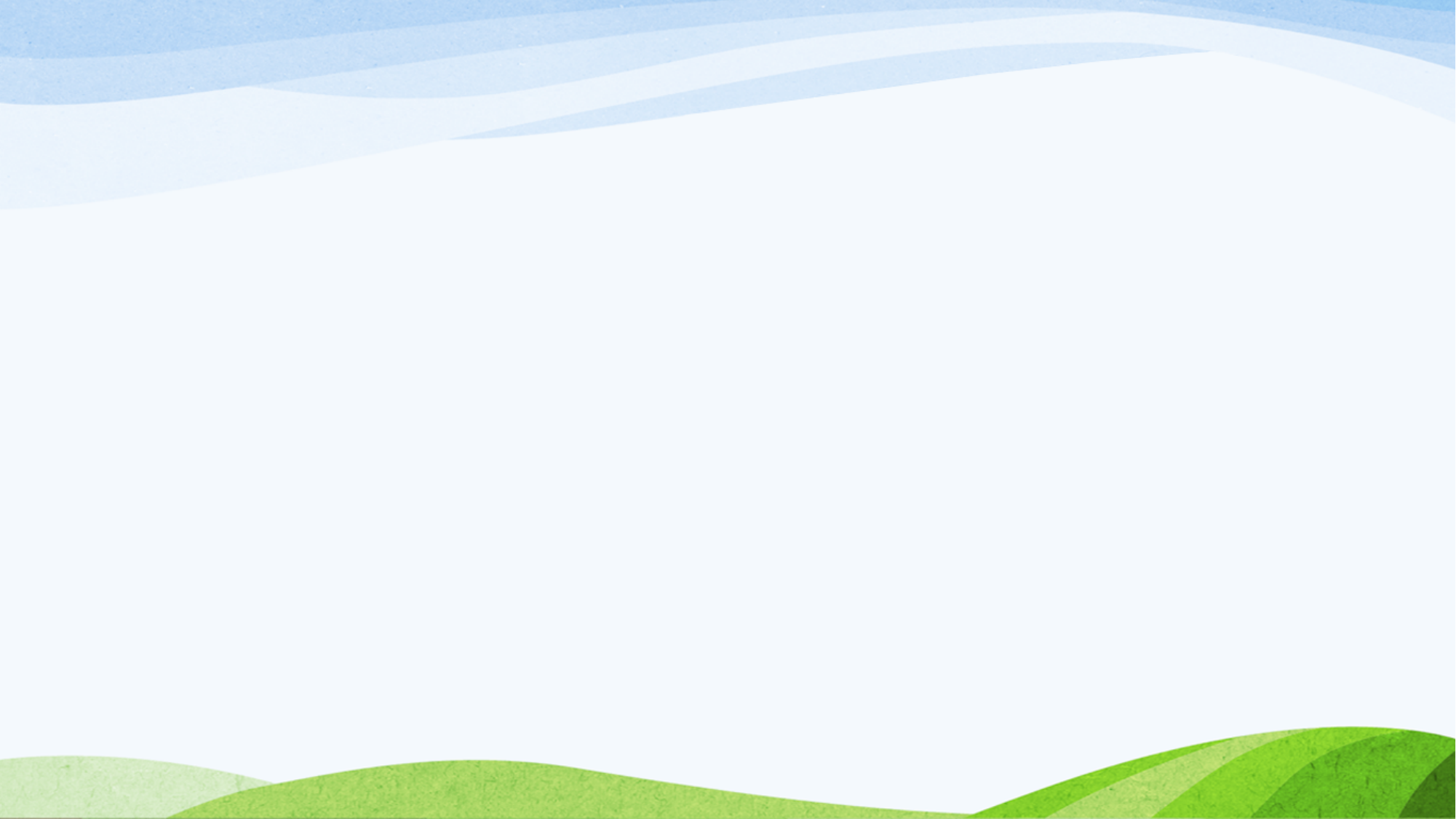

# На экране для каждой группы  записано по 6 слов. Перепишите, над каждым словом правильно поставьте ударение Слова для 1 команды: Каталог, намерение, шофёры, дремота, опека, документ Слова для 2 команды: Квартал, ходатайство, щавель, свёкла, форзац, столяр Слова для 3 команды: Торты, афера, цемент, обеспечение, жалюзи, феномен